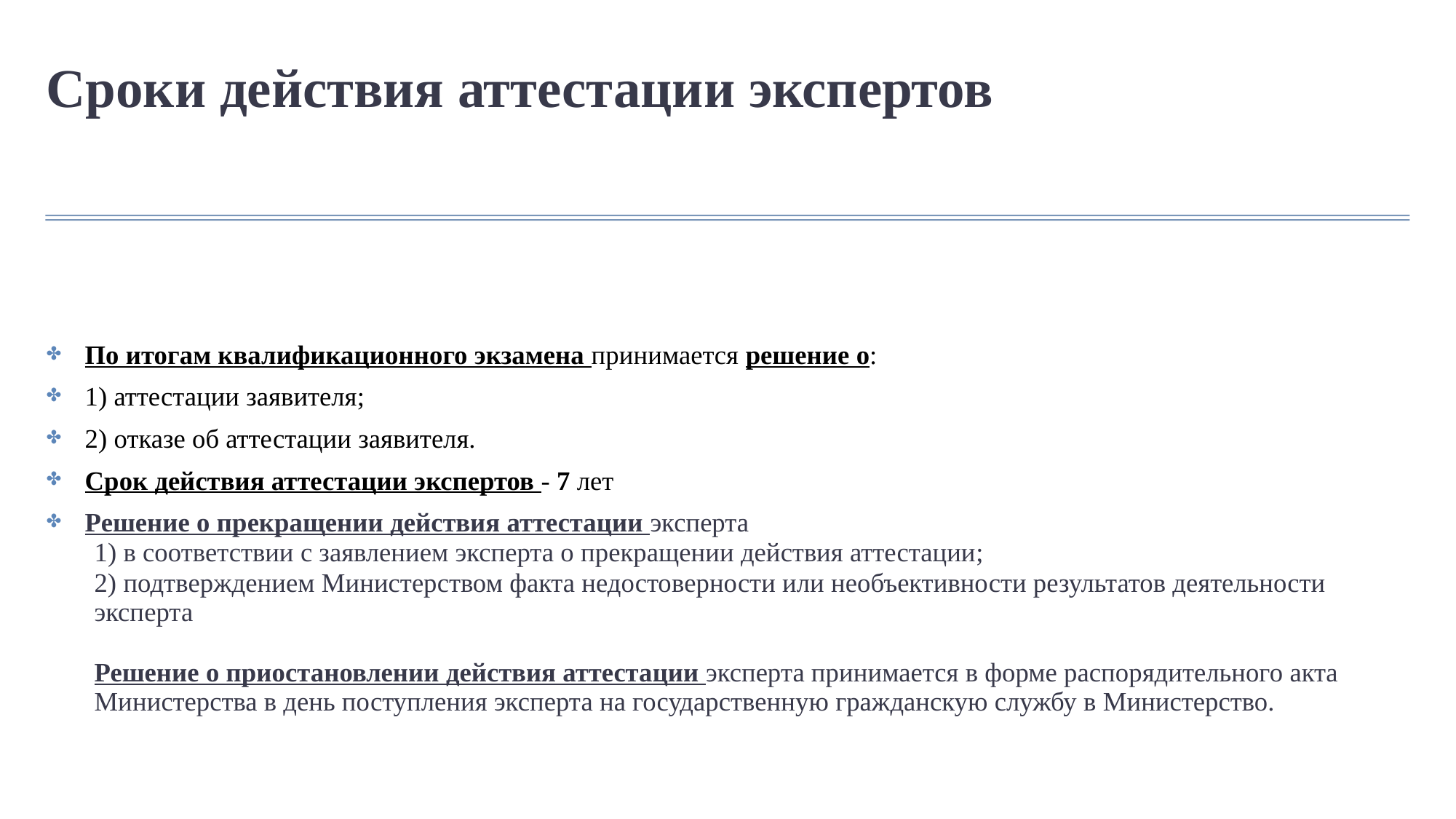

# Сроки действия аттестации экспертов

По итогам квалификационного экзамена принимается решение о:
1) аттестации заявителя;
2) отказе об аттестации заявителя.
Срок действия аттестации экспертов - 7 лет
Решение о прекращении действия аттестации эксперта
1) в соответствии с заявлением эксперта о прекращении действия аттестации;
2) подтверждением Министерством факта недостоверности или необъективности результатов деятельности эксперта

Решение о приостановлении действия аттестации эксперта принимается в форме распорядительного акта Министерства в день поступления эксперта на государственную гражданскую службу в Министерство.